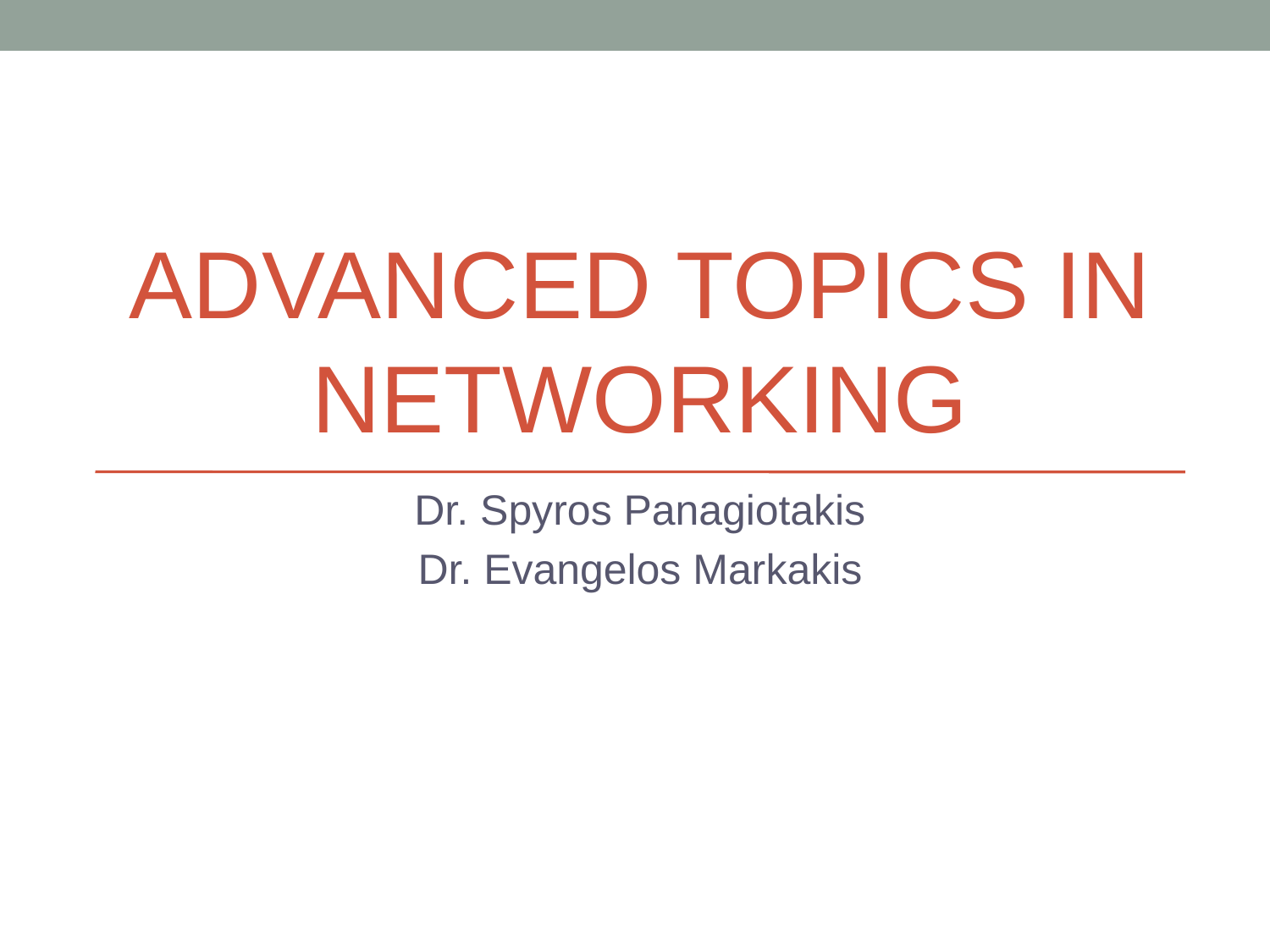

# ADVANCED TOPICS IN NETWORKING
Dr. Spyros Panagiotakis
Dr. Evangelos Markakis